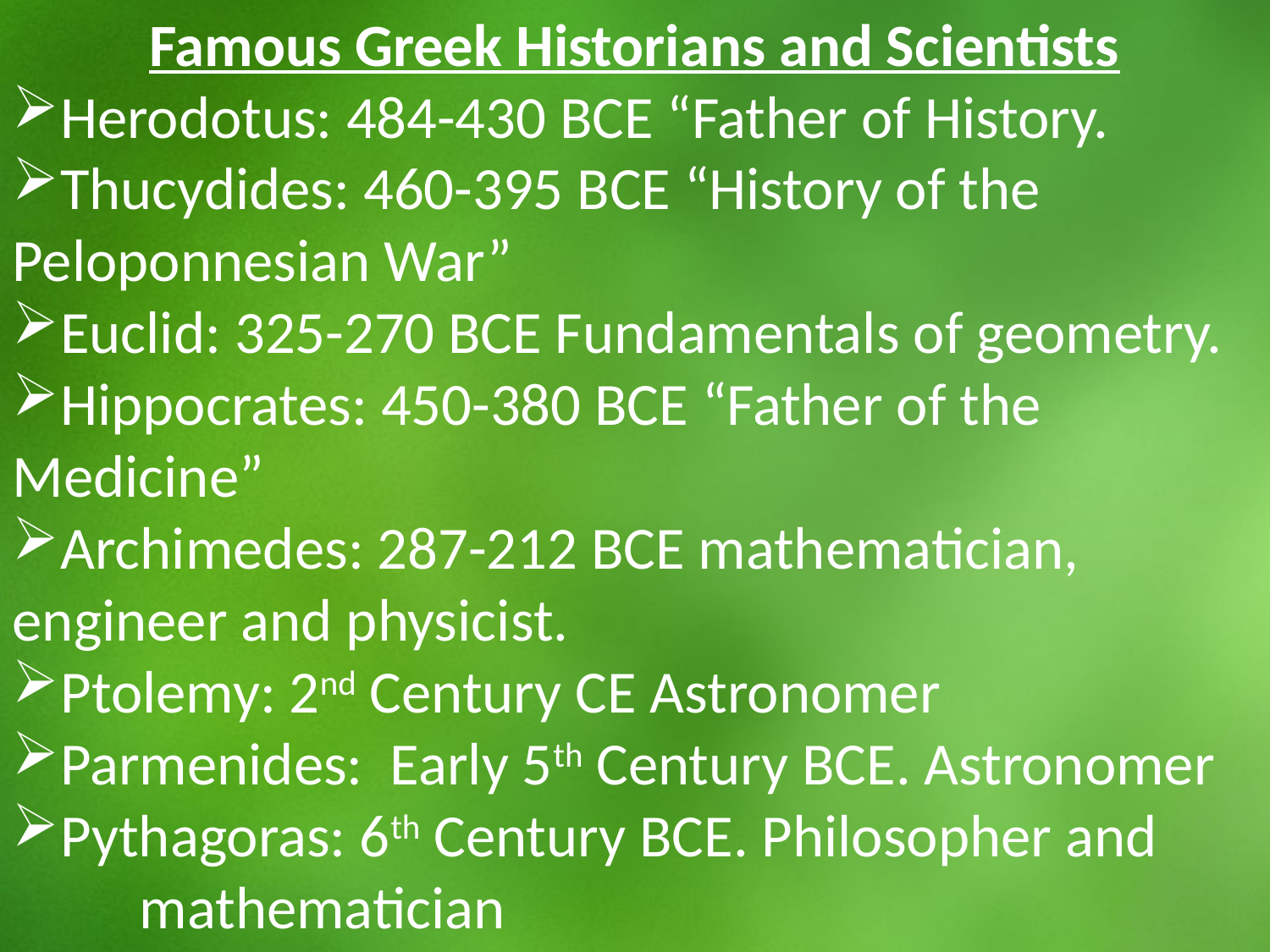

Famous Greek Historians and Scientists
Herodotus: 484-430 BCE “Father of History.
Thucydides: 460-395 BCE “History of the 	Peloponnesian War”
Euclid: 325-270 BCE Fundamentals of geometry.
Hippocrates: 450-380 BCE “Father of the 	Medicine”
Archimedes: 287-212 BCE mathematician, 	engineer and physicist.
Ptolemy: 2nd Century CE Astronomer
Parmenides:  Early 5th Century BCE. Astronomer
Pythagoras: 6th Century BCE. Philosopher and 	mathematician